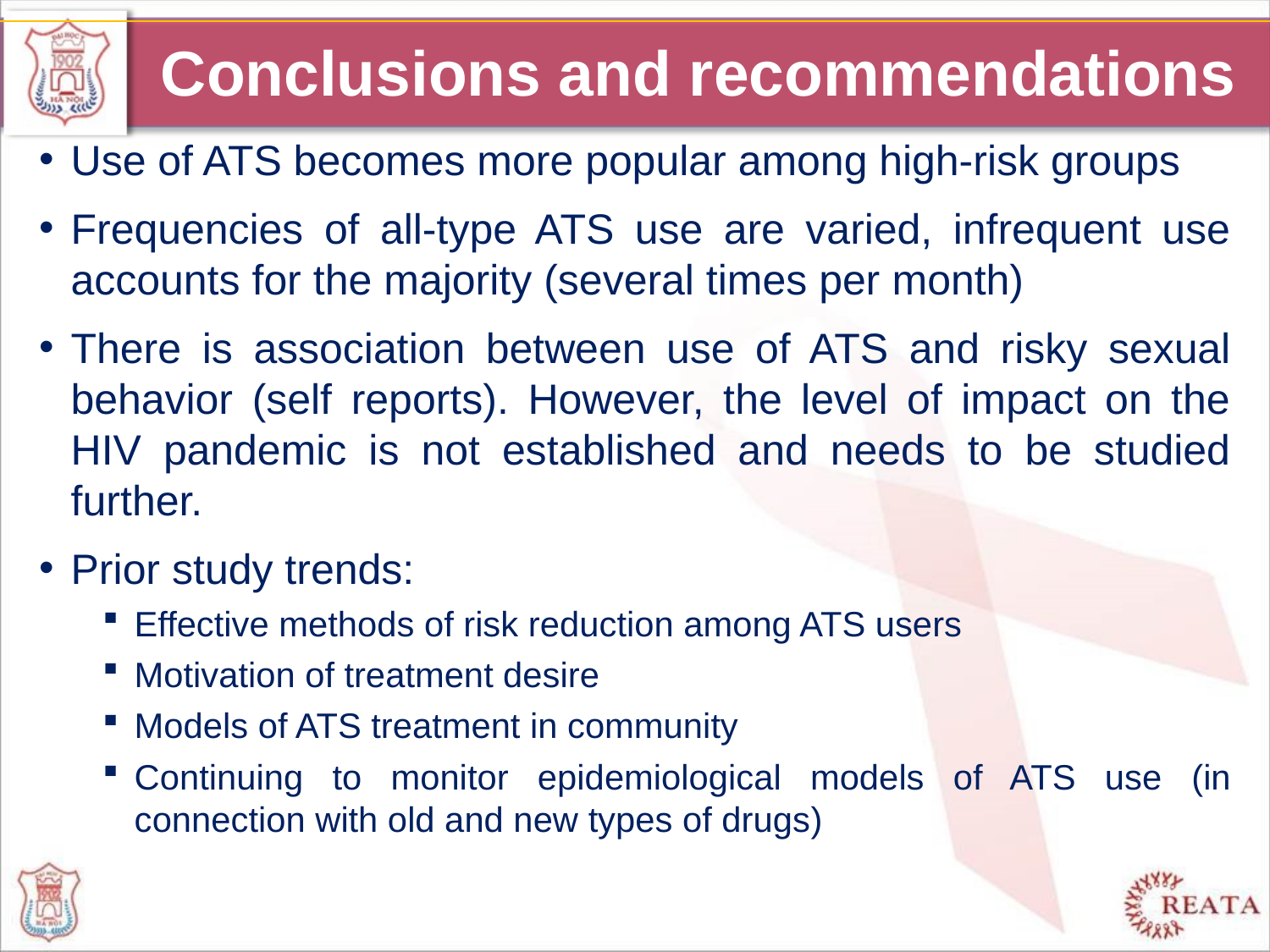

# Conclusions and recommendations
Use of ATS becomes more popular among high-risk groups
Frequencies of all-type ATS use are varied, infrequent use accounts for the majority (several times per month)
There is association between use of ATS and risky sexual behavior (self reports). However, the level of impact on the HIV pandemic is not established and needs to be studied further.
Prior study trends:
Effective methods of risk reduction among ATS users
Motivation of treatment desire
Models of ATS treatment in community
Continuing to monitor epidemiological models of ATS use (in connection with old and new types of drugs)